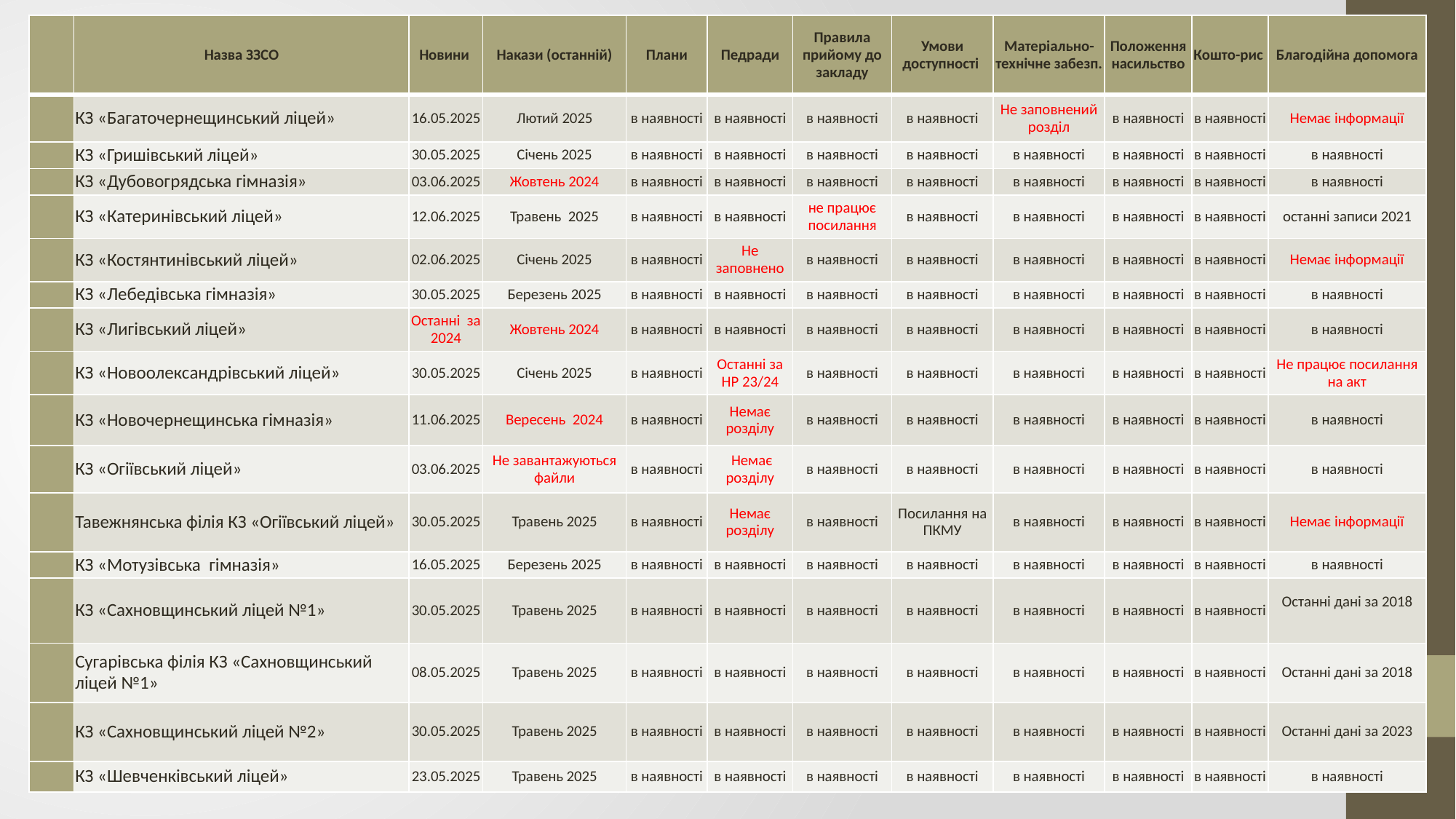

|  | Назва ЗЗСО | Новини | Накази (останній) | Плани | Педради | Правила прийому до закладу | Умови доступності | Матеріально-технічне забезп. | Положення насильство | Кошто-рис | Благодійна допомога |
| --- | --- | --- | --- | --- | --- | --- | --- | --- | --- | --- | --- |
|  | КЗ «Багаточернещинський ліцей» | 16.05.2025 | Лютий 2025 | в наявності | в наявності | в наявності | в наявності | Не заповнений розділ | в наявності | в наявності | Немає інформації |
|  | КЗ «Гришівський ліцей» | 30.05.2025 | Січень 2025 | в наявності | в наявності | в наявності | в наявності | в наявності | в наявності | в наявності | в наявності |
|  | КЗ «Дубовогрядська гімназія» | 03.06.2025 | Жовтень 2024 | в наявності | в наявності | в наявності | в наявності | в наявності | в наявності | в наявності | в наявності |
|  | КЗ «Катеринівський ліцей» | 12.06.2025 | Травень 2025 | в наявності | в наявності | не працює посилання | в наявності | в наявності | в наявності | в наявності | останні записи 2021 |
|  | КЗ «Костянтинівський ліцей» | 02.06.2025 | Січень 2025 | в наявності | Не заповнено | в наявності | в наявності | в наявності | в наявності | в наявності | Немає інформації |
|  | КЗ «Лебедівська гімназія» | 30.05.2025 | Березень 2025 | в наявності | в наявності | в наявності | в наявності | в наявності | в наявності | в наявності | в наявності |
|  | КЗ «Лигівський ліцей» | Останні за 2024 | Жовтень 2024 | в наявності | в наявності | в наявності | в наявності | в наявності | в наявності | в наявності | в наявності |
|  | КЗ «Новоолександрівський ліцей» | 30.05.2025 | Січень 2025 | в наявності | Останні за НР 23/24 | в наявності | в наявності | в наявності | в наявності | в наявності | Не працює посилання на акт |
|  | КЗ «Новочернещинська гімназія» | 11.06.2025 | Вересень 2024 | в наявності | Немає розділу | в наявності | в наявності | в наявності | в наявності | в наявності | в наявності |
|  | КЗ «Огіївський ліцей» | 03.06.2025 | Не завантажуються файли | в наявності | Немає розділу | в наявності | в наявності | в наявності | в наявності | в наявності | в наявності |
|  | Тавежнянська філія КЗ «Огіївський ліцей» | 30.05.2025 | Травень 2025 | в наявності | Немає розділу | в наявності | Посилання на ПКМУ | в наявності | в наявності | в наявності | Немає інформації |
|  | КЗ «Мотузівська гімназія» | 16.05.2025 | Березень 2025 | в наявності | в наявності | в наявності | в наявності | в наявності | в наявності | в наявності | в наявності |
|  | КЗ «Сахновщинський ліцей №1» | 30.05.2025 | Травень 2025 | в наявності | в наявності | в наявності | в наявності | в наявності | в наявності | в наявності | Останні дані за 2018 |
|  | Сугарівська філія КЗ «Сахновщинський ліцей №1» | 08.05.2025 | Травень 2025 | в наявності | в наявності | в наявності | в наявності | в наявності | в наявності | в наявності | Останні дані за 2018 |
|  | КЗ «Сахновщинський ліцей №2» | 30.05.2025 | Травень 2025 | в наявності | в наявності | в наявності | в наявності | в наявності | в наявності | в наявності | Останні дані за 2023 |
|  | КЗ «Шевченківський ліцей» | 23.05.2025 | Травень 2025 | в наявності | в наявності | в наявності | в наявності | в наявності | в наявності | в наявності | в наявності |